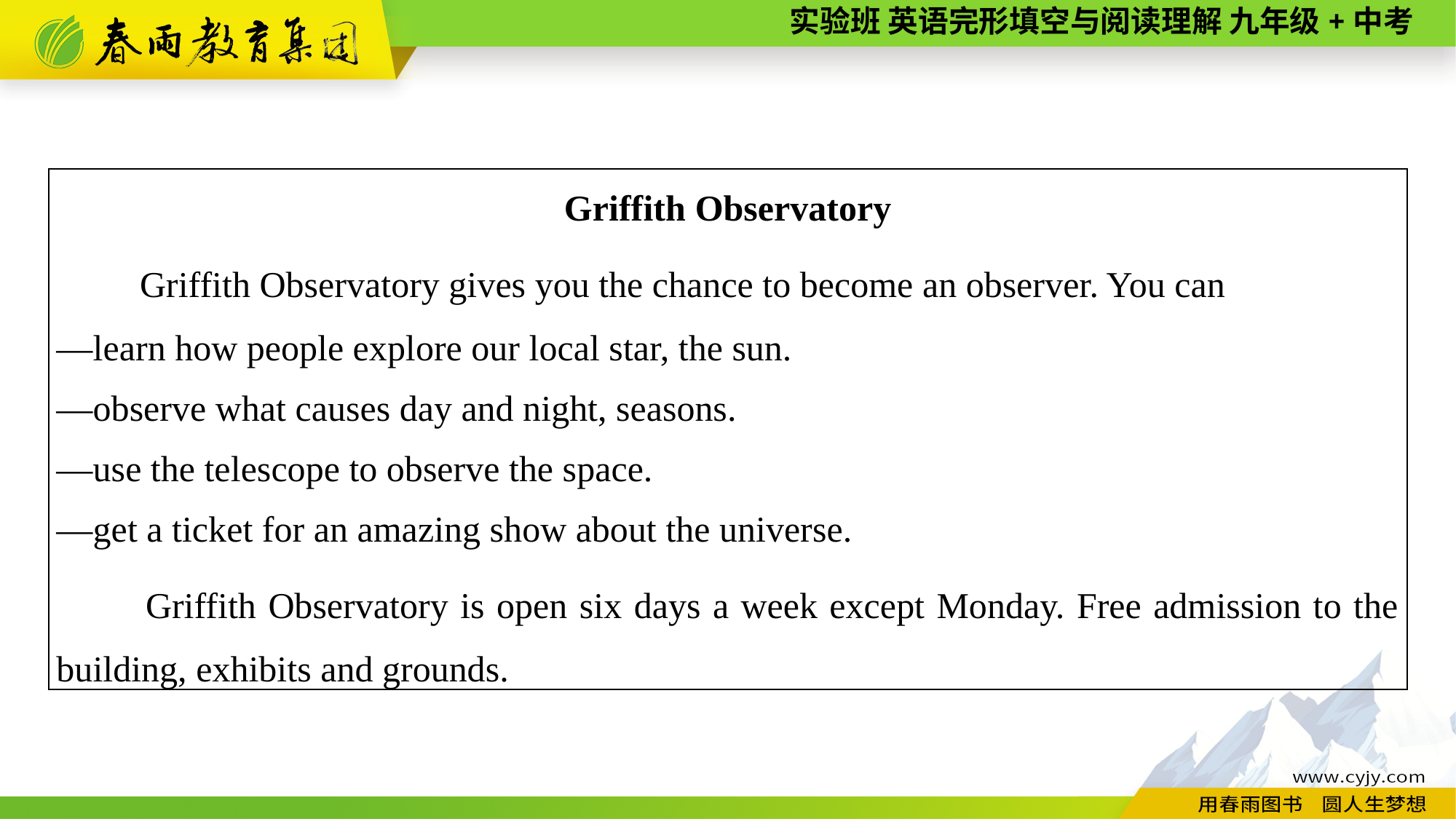

| Griffith Observatory 　　Griffith Observatory gives you the chance to become an observer. You can —learn how people explore our local star, the sun. —observe what causes day and night, seasons. —use the telescope to observe the space. —get a ticket for an amazing show about the universe. 　　Griffith Observatory is open six days a week except Monday. Free admission to the building, exhibits and grounds. |
| --- |